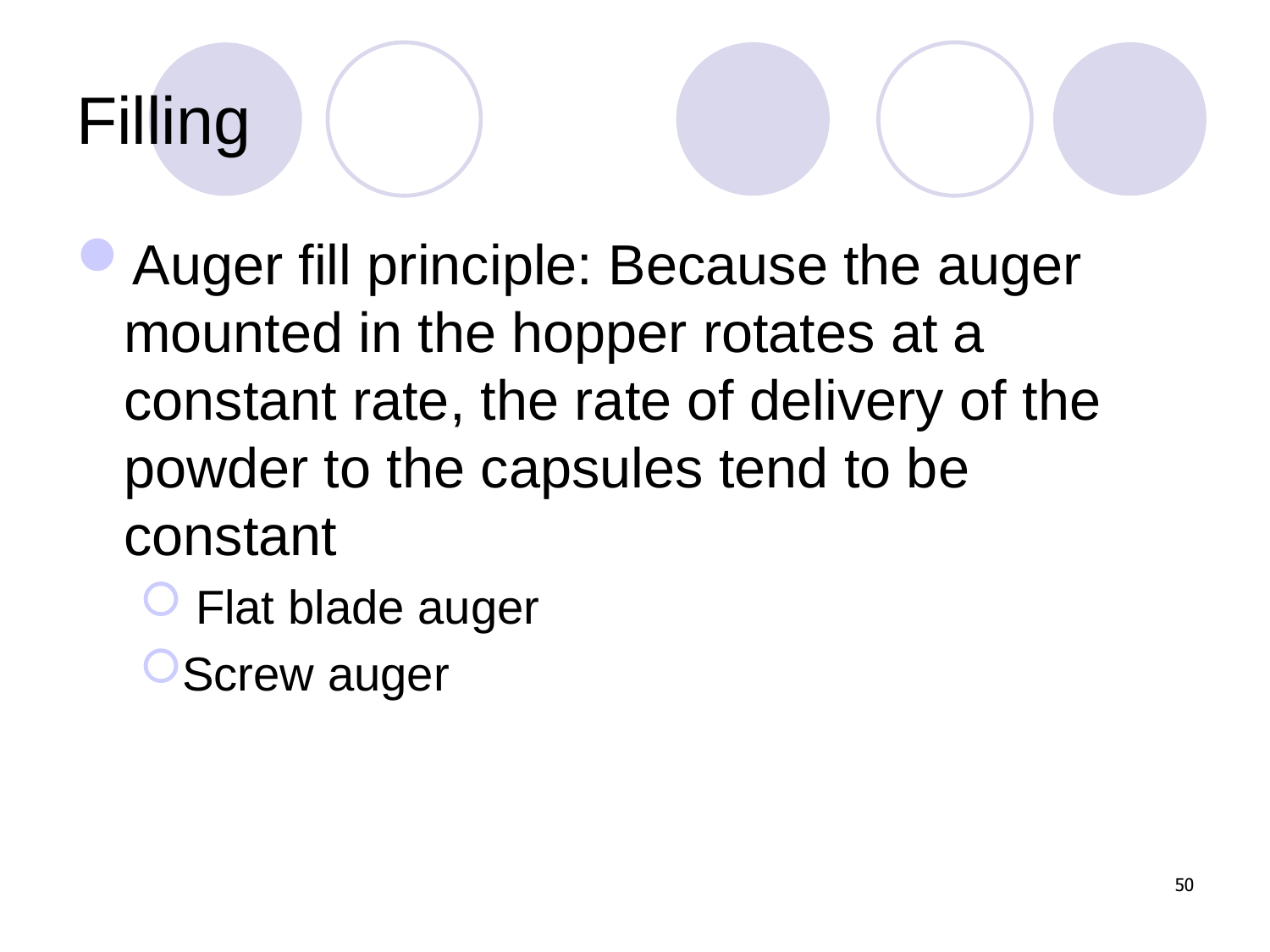

# Filling
Auger fill principle: Because the auger mounted in the hopper rotates at a constant rate, the rate of delivery of the powder to the capsules tend to be constant
 Flat blade auger
Screw auger
50